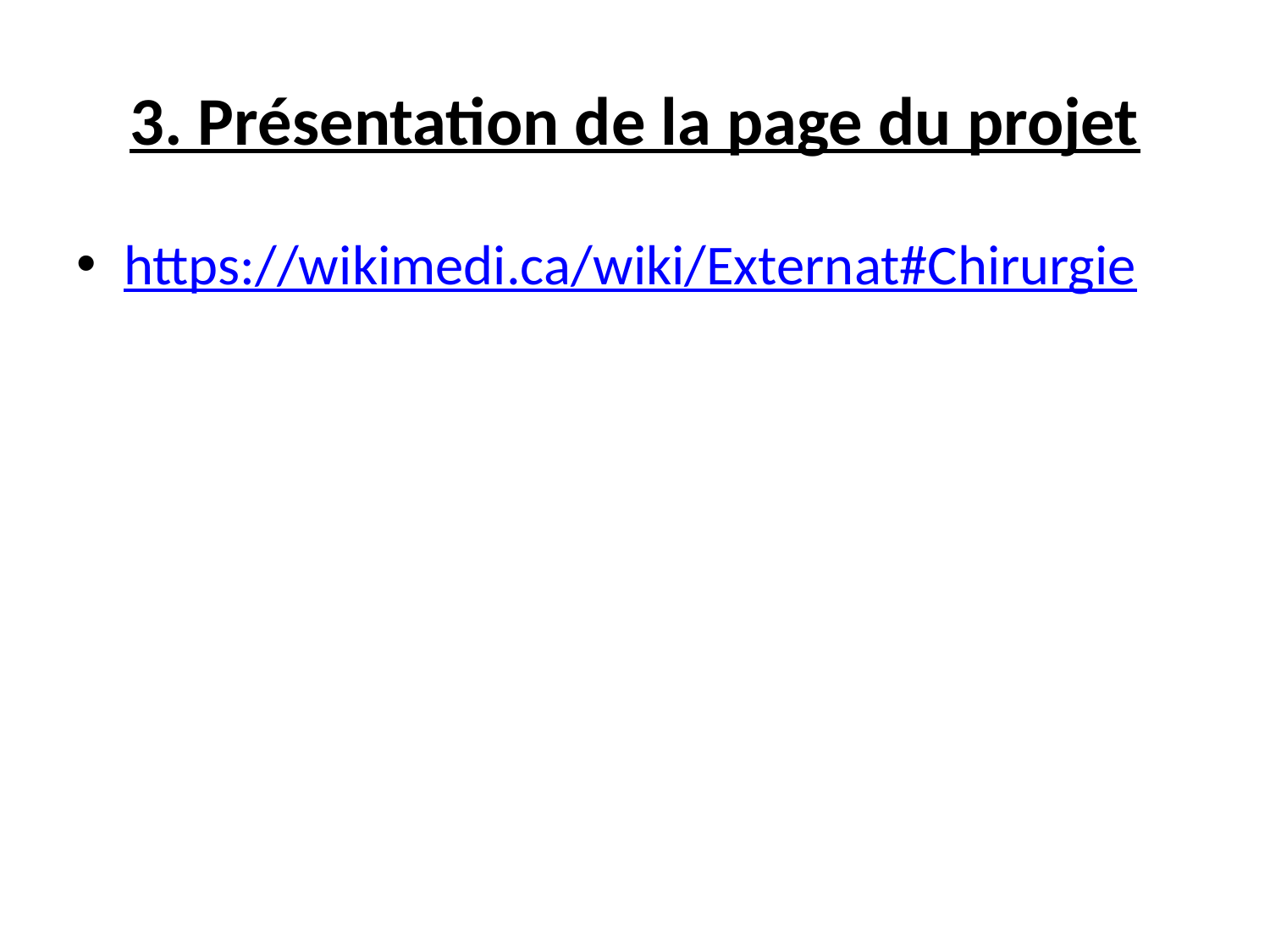

# 3. Présentation de la page du projet
https://wikimedi.ca/wiki/Externat#Chirurgie